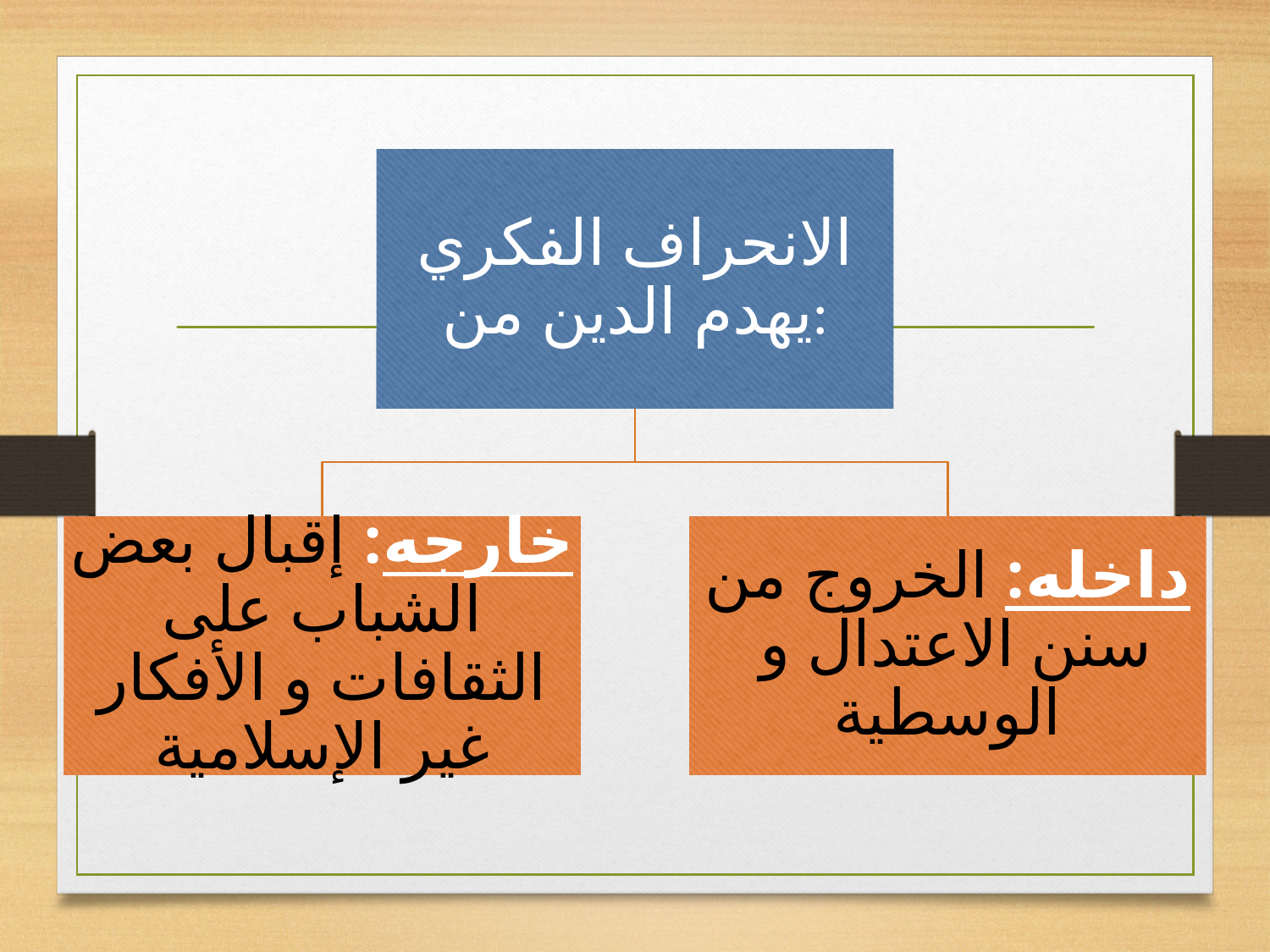

الانحراف الفكري يهدم الدين من:
خارجه: إقبال بعض الشباب على الثقافات و الأفكار غير الإسلامية
داخله: الخروج من سنن الاعتدال و  الوسطية